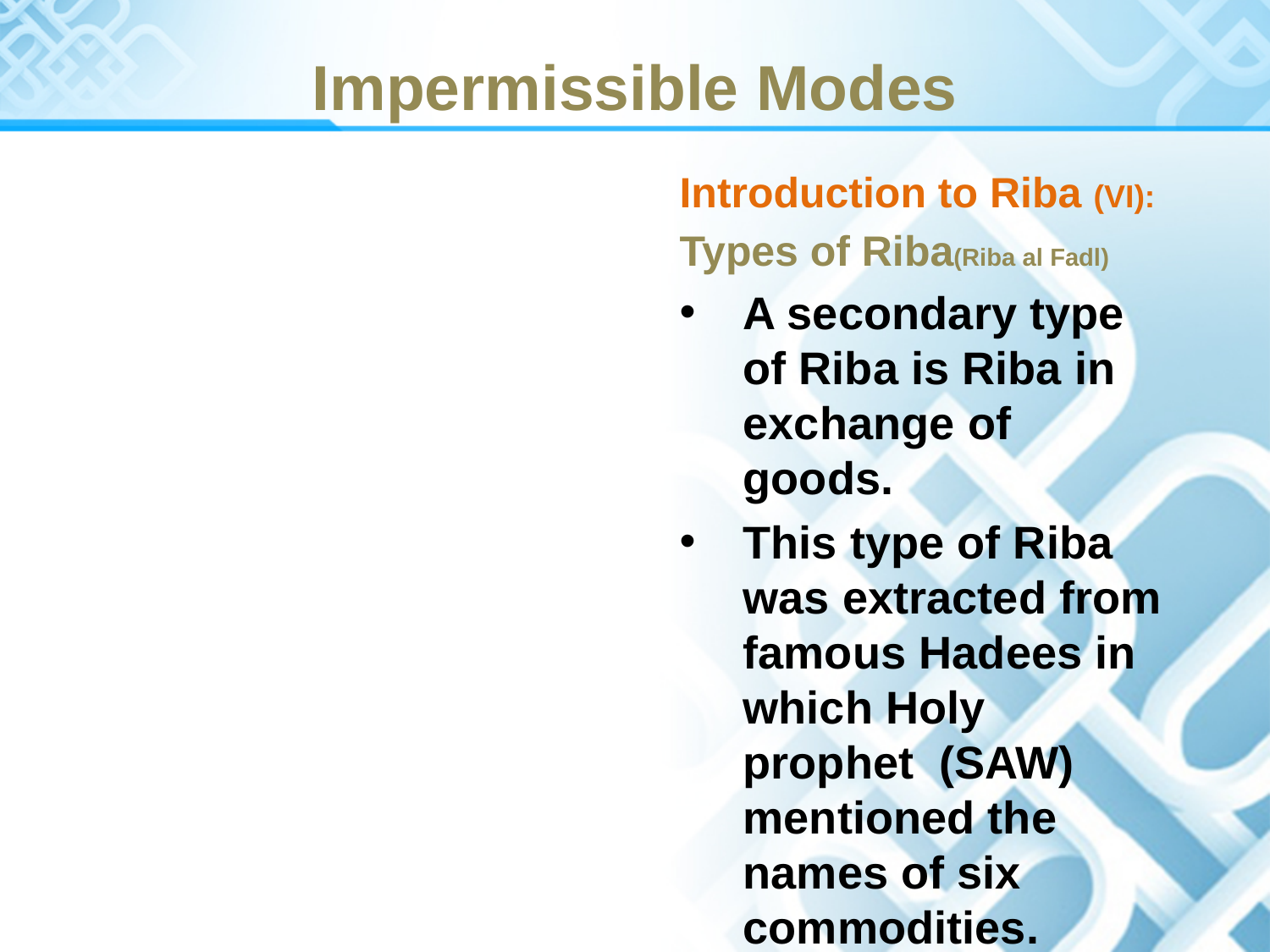

Impermissible Modes
Introduction to Riba (VI):
Types of Riba(Riba al Fadl)
A secondary type of Riba is Riba in exchange of goods.
This type of Riba was extracted from famous Hadees in which Holy prophet  (SAW) mentioned the names of six commodities.
He (SAW) said: